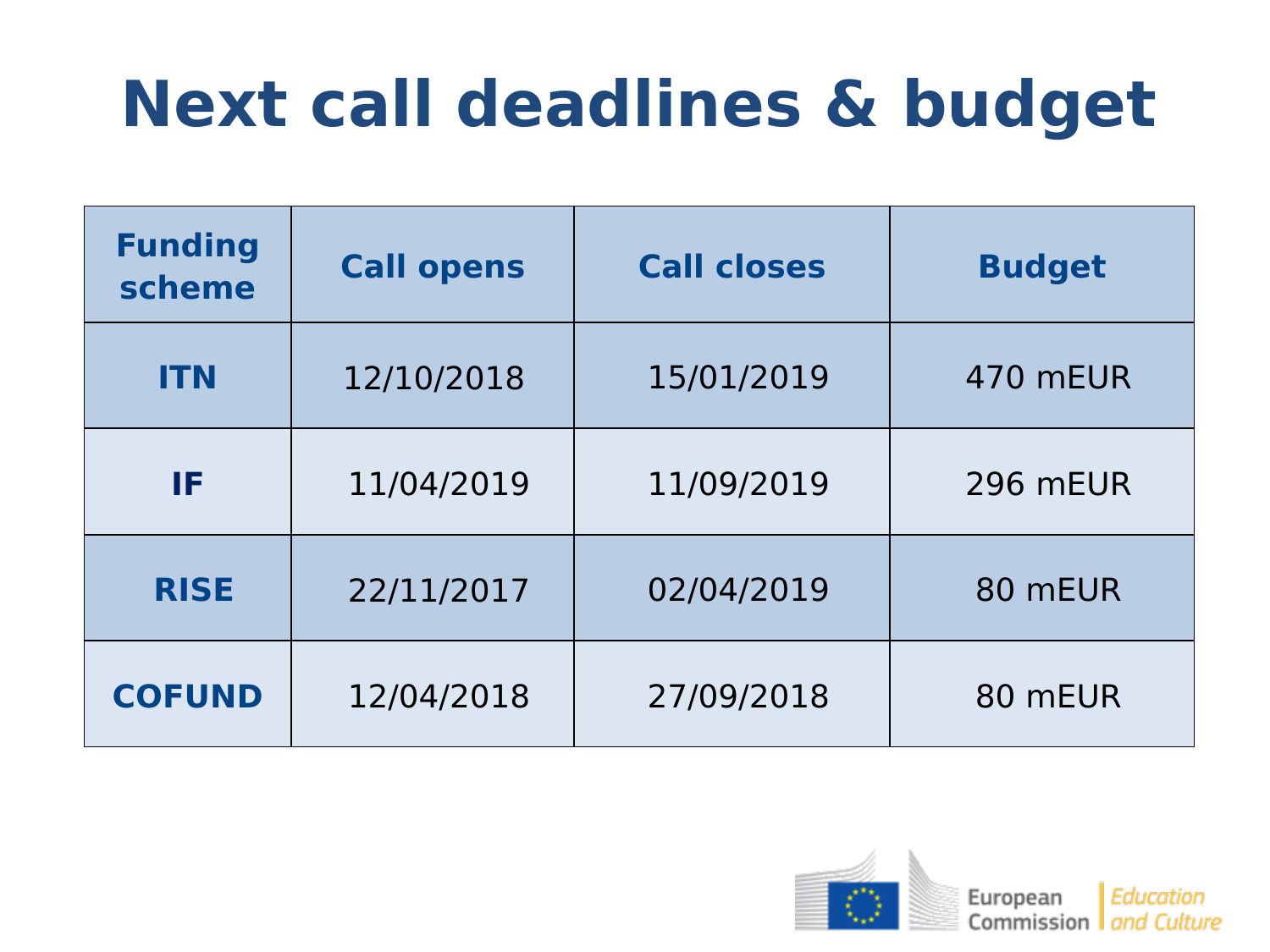

Next call deadlines & budget
| Funding scheme | Call opens | Call closes | Budget |
| --- | --- | --- | --- |
| ITN | 12/10/2018 | 15/01/2019 | 470 mEUR |
| IF | 11/04/2019 | 11/09/2019 | 296 mEUR |
| RISE | 22/11/2017 | 02/04/2019 | 80 mEUR |
| COFUND | 12/04/2018 | 27/09/2018 | 80 mEUR |